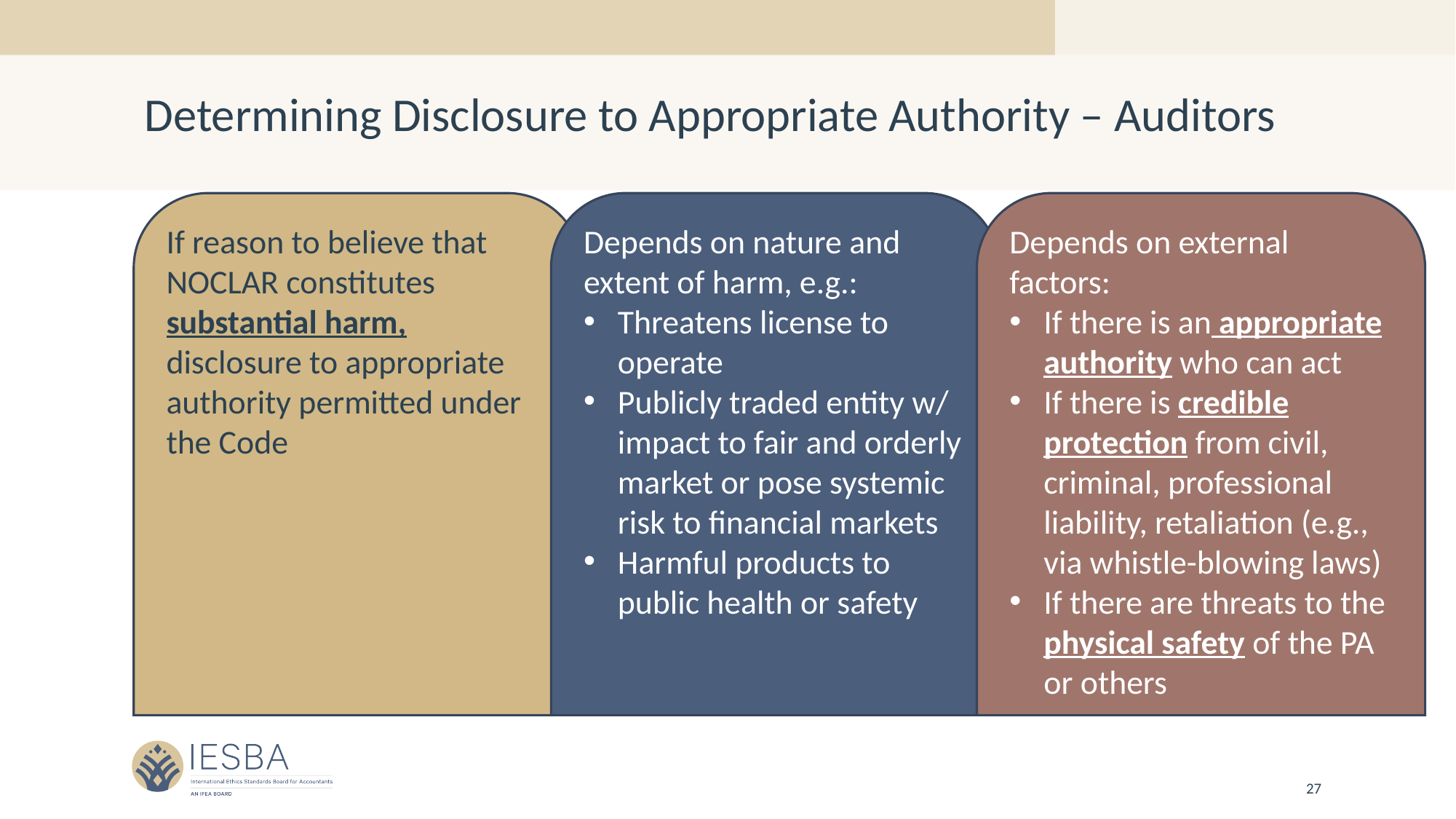

# Determining Disclosure to Appropriate Authority – Auditors
If reason to believe that NOCLAR constitutes substantial harm, disclosure to appropriate authority permitted under the Code
Depends on nature and extent of harm, e.g.:
Threatens license to operate
Publicly traded entity w/ impact to fair and orderly market or pose systemic risk to financial markets
Harmful products to public health or safety

Depends on external factors:
If there is an appropriate authority who can act
If there is credible protection from civil, criminal, professional liability, retaliation (e.g., via whistle-blowing laws)
If there are threats to the physical safety of the PA or others
27